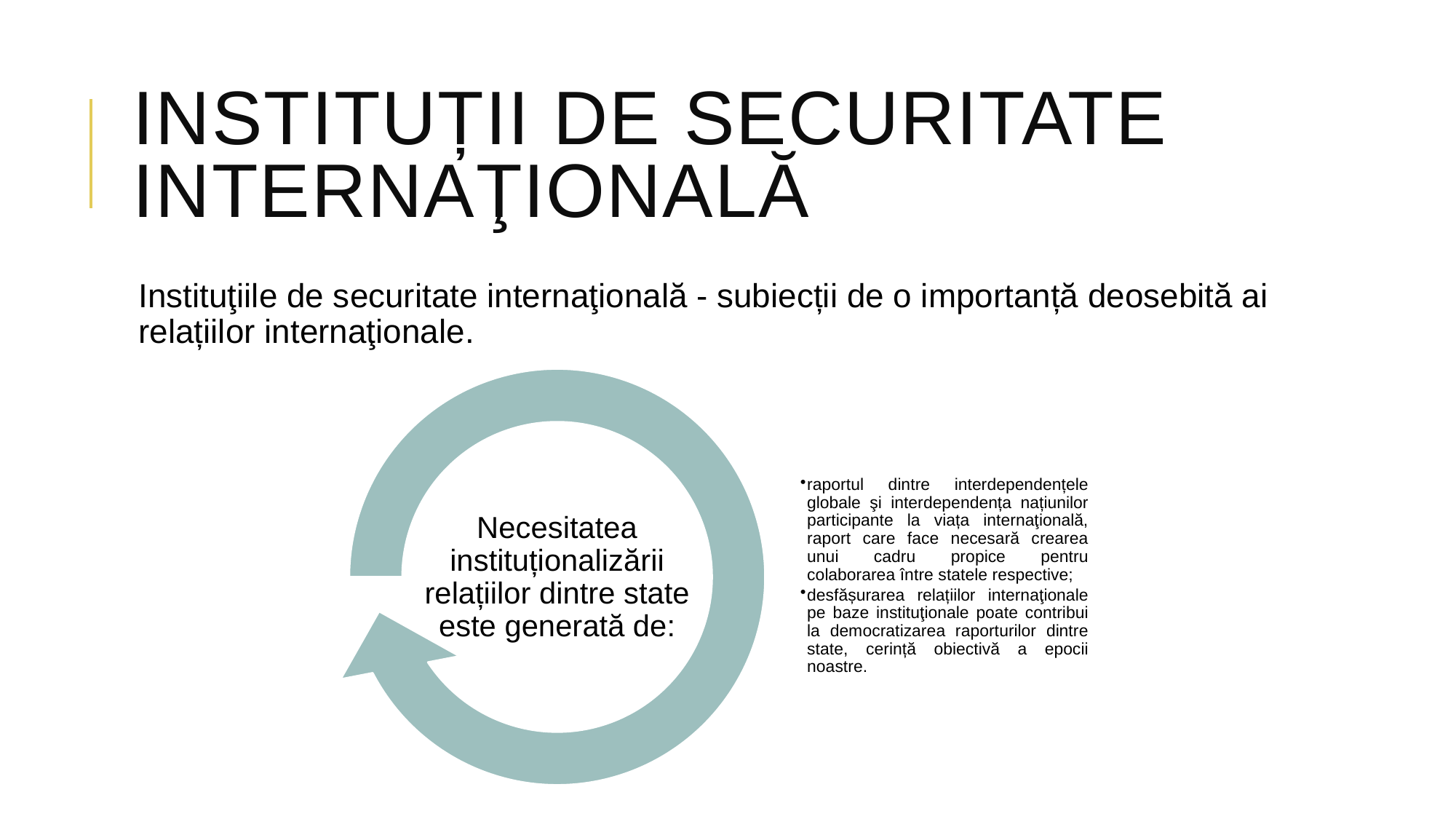

# Instituții de securitate internaţională
Instituţiile de securitate internaţională - subiecții de o importanță deosebită ai relațiilor internaţionale.
raportul dintre interdependențele globale şi interdependența națiunilor participante la viața internaţională, raport care face necesară crearea unui cadru propice pentru colaborarea între statele respective;
desfășurarea relațiilor internaţionale pe baze instituţionale poate contribui la democratizarea raporturilor dintre state, cerință obiectivă a epocii noastre.
Necesitatea instituționalizării relațiilor dintre state este generată de: